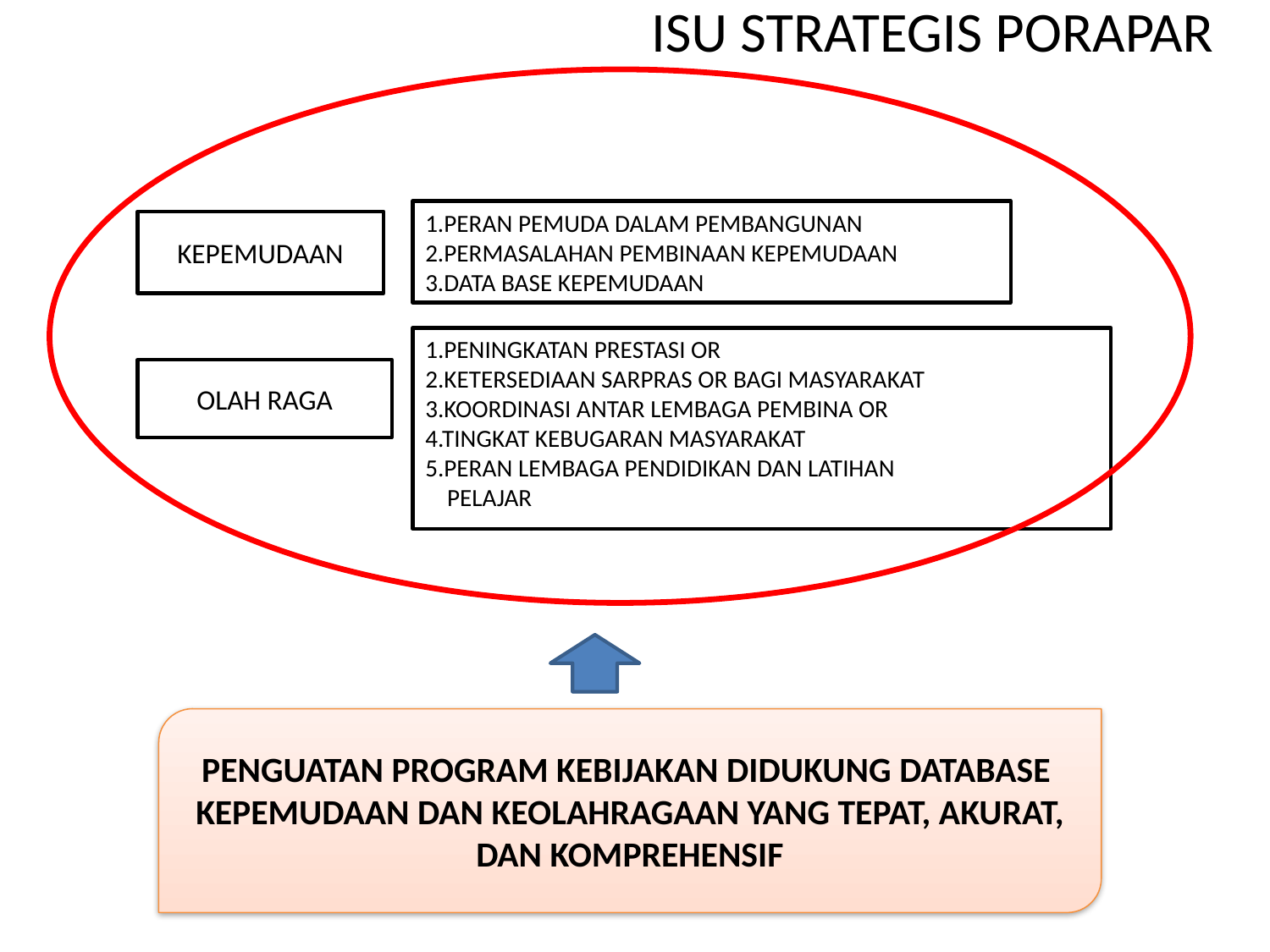

# ISU STRATEGIS PORAPAR

1.PERAN PEMUDA DALAM PEMBANGUNAN
2.PERMASALAHAN PEMBINAAN KEPEMUDAAN
3.DATA BASE KEPEMUDAAN
KEPEMUDAAN
1.PENINGKATAN PRESTASI OR
2.KETERSEDIAAN SARPRAS OR BAGI MASYARAKAT
3.KOORDINASI ANTAR LEMBAGA PEMBINA OR
4.TINGKAT KEBUGARAN MASYARAKAT
5.PERAN LEMBAGA PENDIDIKAN DAN LATIHAN
    PELAJAR
OLAH RAGA

PENGUATAN PROGRAM KEBIJAKAN DIDUKUNG DATABASE
KEPEMUDAAN DAN KEOLAHRAGAAN YANG TEPAT, AKURAT, DAN KOMPREHENSIF